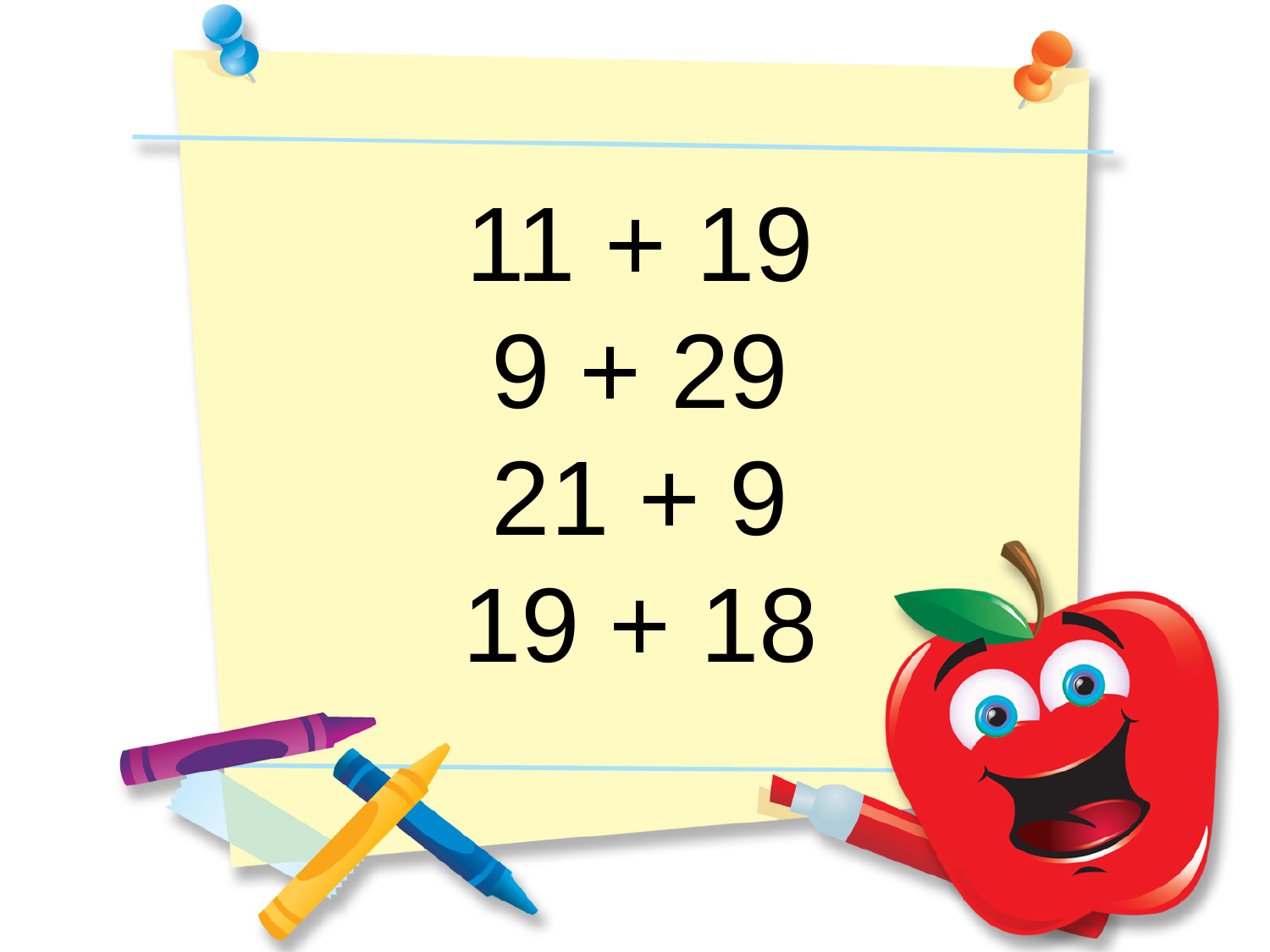

11 + 19
9 + 29
21 + 9
19 + 18